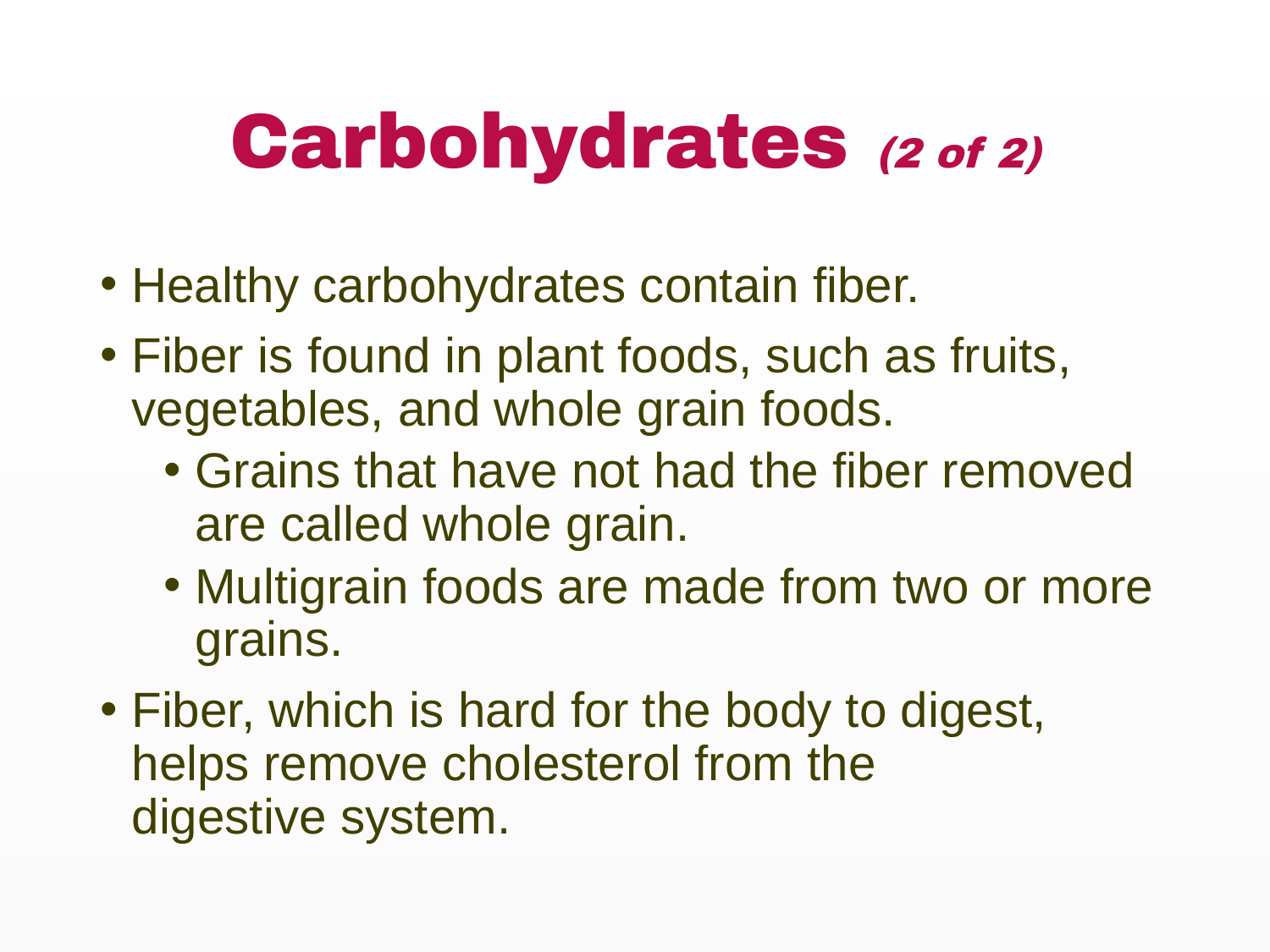

# Carbohydrates (2 of 2)
Healthy carbohydrates contain fiber.
Fiber is found in plant foods, such as fruits, vegetables, and whole grain foods.
Grains that have not had the fiber removed are called whole grain.
Multigrain foods are made from two or more grains.
Fiber, which is hard for the body to digest, helps remove cholesterol from the digestive system.